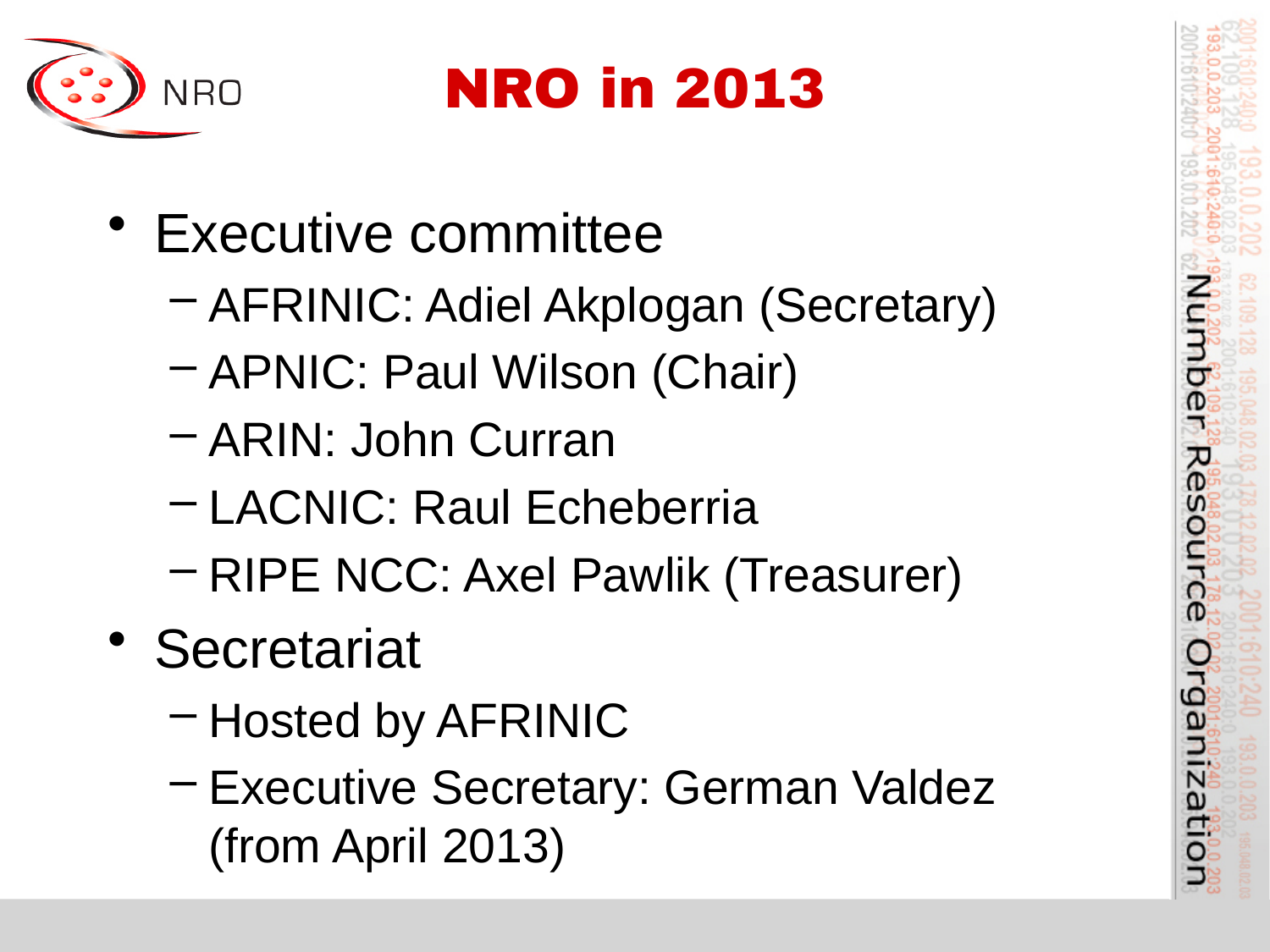

# NRO in 2013
Executive committee
AFRINIC: Adiel Akplogan (Secretary)
APNIC: Paul Wilson (Chair)
ARIN: John Curran
LACNIC: Raul Echeberria
RIPE NCC: Axel Pawlik (Treasurer)
Secretariat
Hosted by AFRINIC
Executive Secretary: German Valdez (from April 2013)